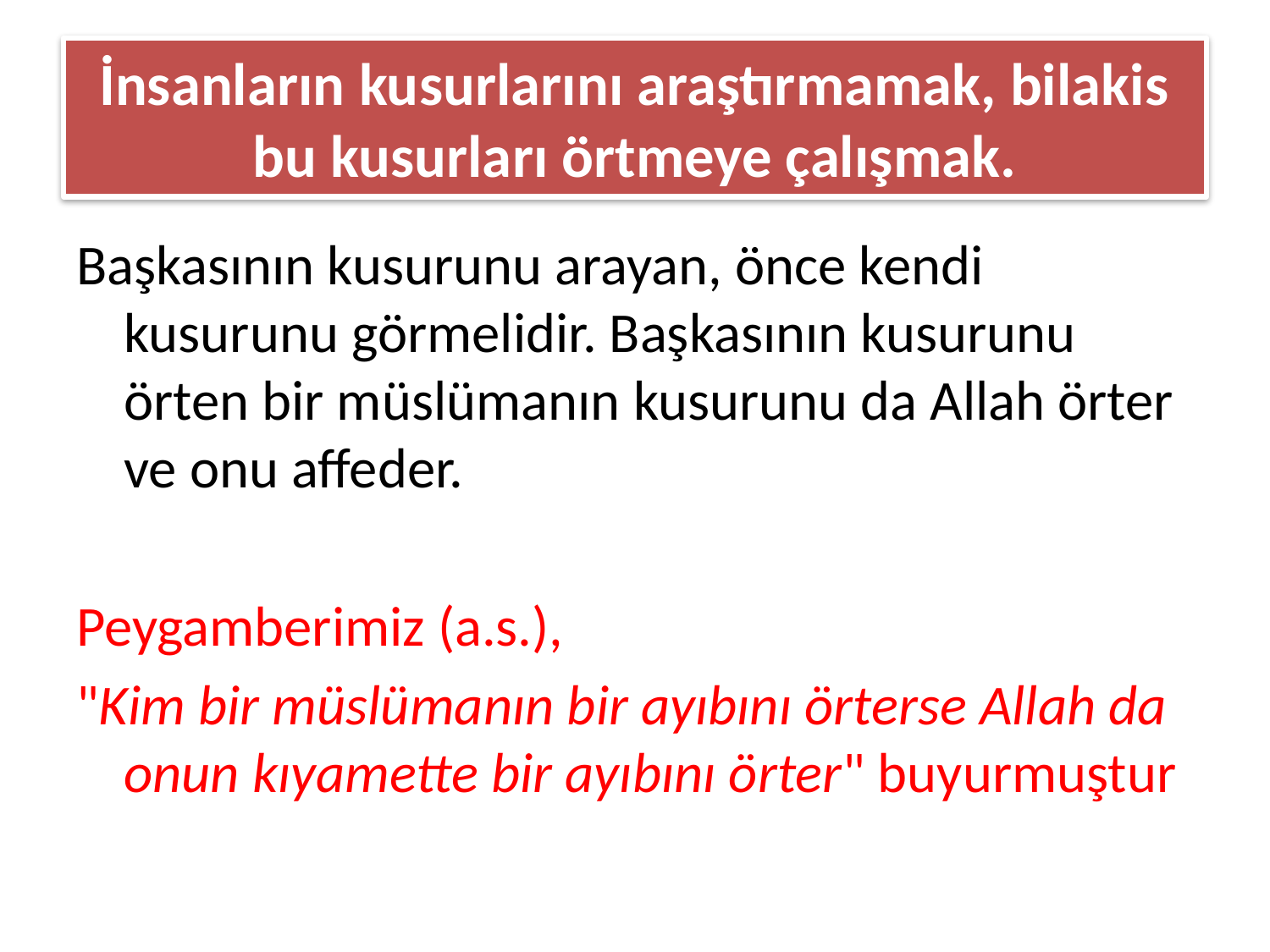

# İnsanların kusurlarını araştırmamak, bilakis bu kusurları örtmeye çalışmak.
Başkasının kusurunu arayan, önce kendi kusurunu görmelidir. Başkasının kusurunu örten bir müslümanın kusurunu da Allah örter ve onu affeder.

Peygamberimiz (a.s.),
"Kim bir müslümanın bir ayıbını örterse Allah da onun kıyamette bir ayıbını örter" buyurmuştur